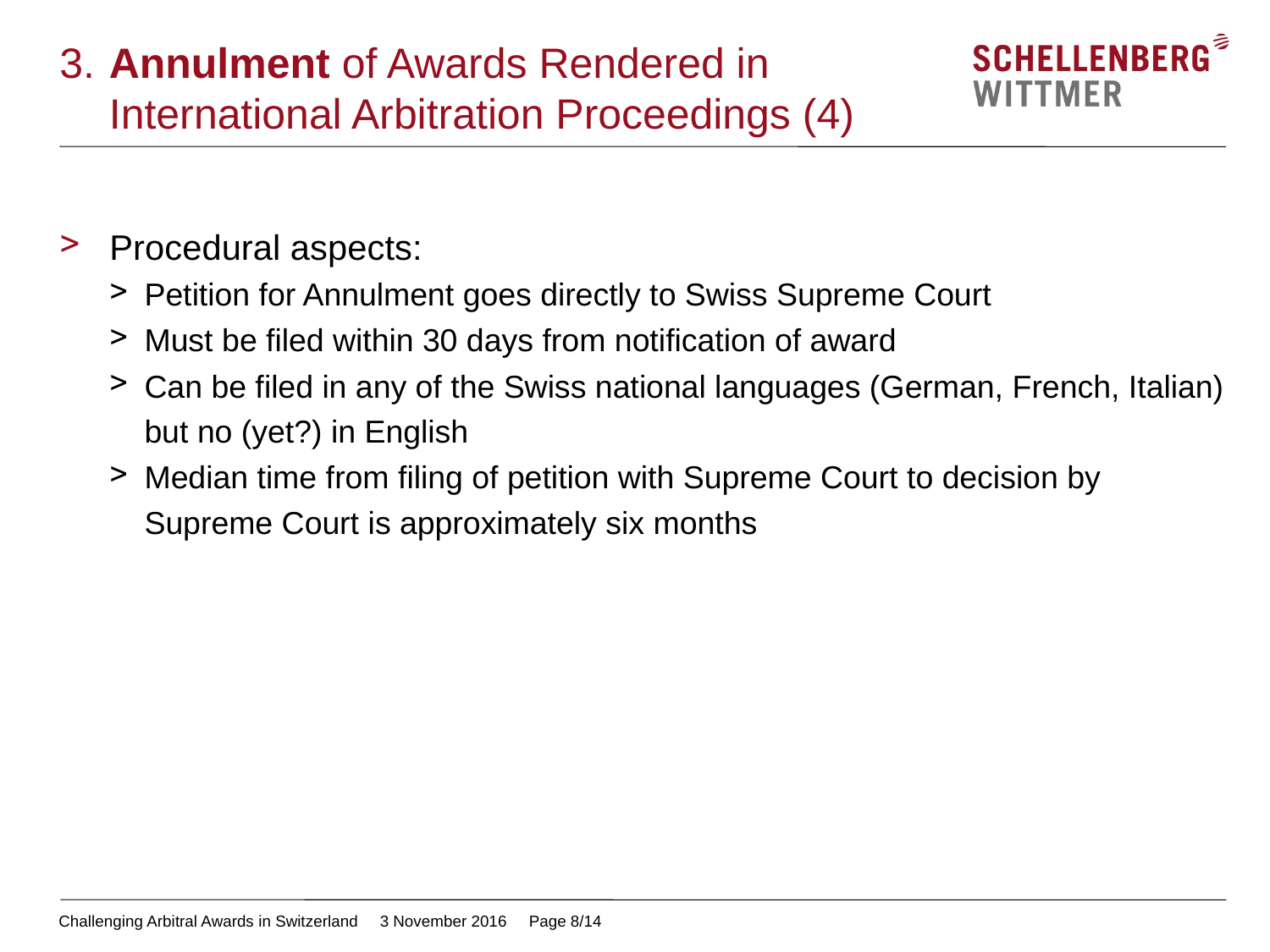

# 3.	Annulment of Awards Rendered in International Arbitration Proceedings (4)
Procedural aspects:
Petition for Annulment goes directly to Swiss Supreme Court
Must be filed within 30 days from notification of award
Can be filed in any of the Swiss national languages (German, French, Italian) but no (yet?) in English
Median time from filing of petition with Supreme Court to decision by Supreme Court is approximately six months